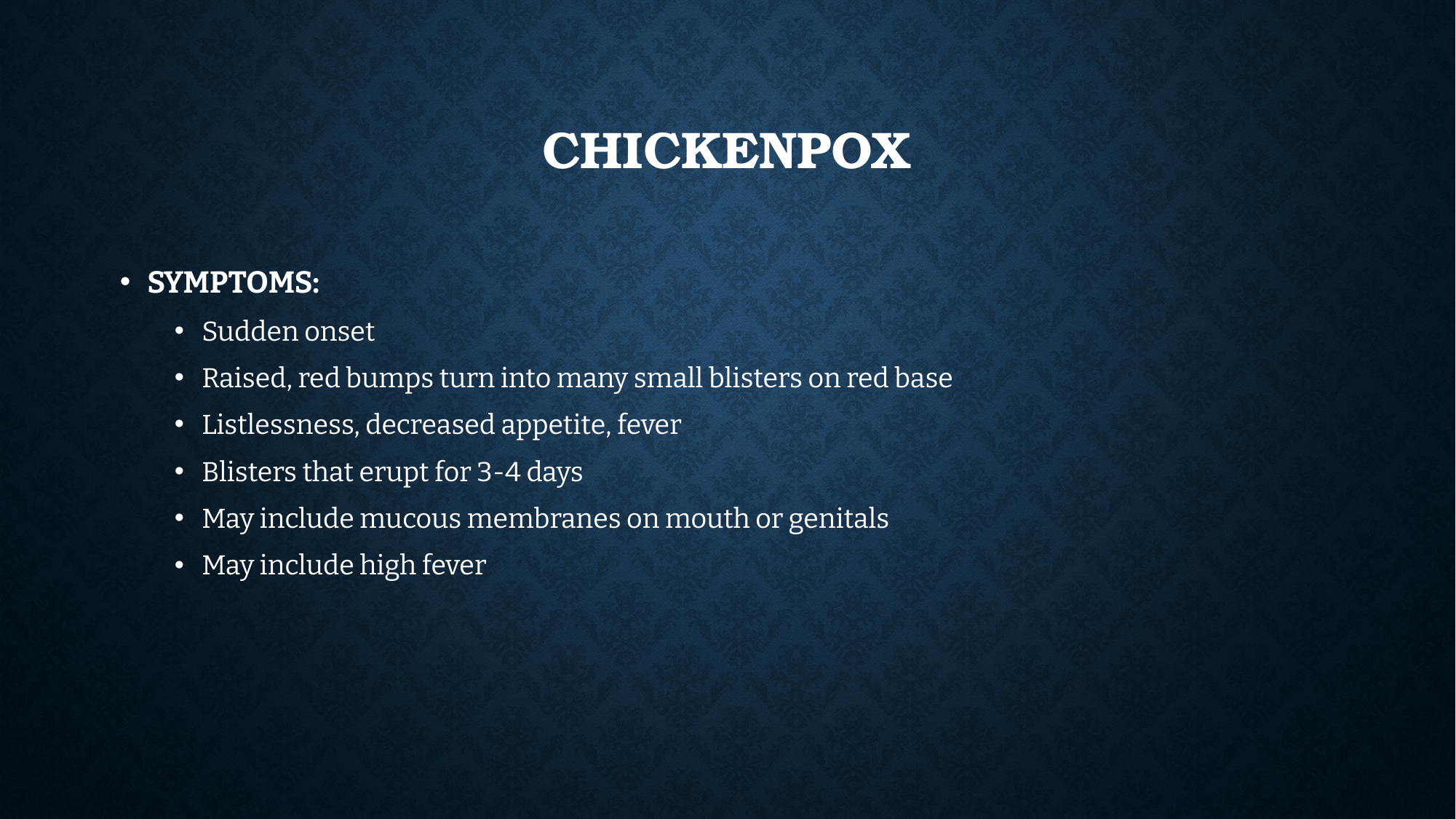

# Chickenpox
SYMPTOMS:
Sudden onset
Raised, red bumps turn into many small blisters on red base
Listlessness, decreased appetite, fever
Blisters that erupt for 3-4 days
May include mucous membranes on mouth or genitals
May include high fever